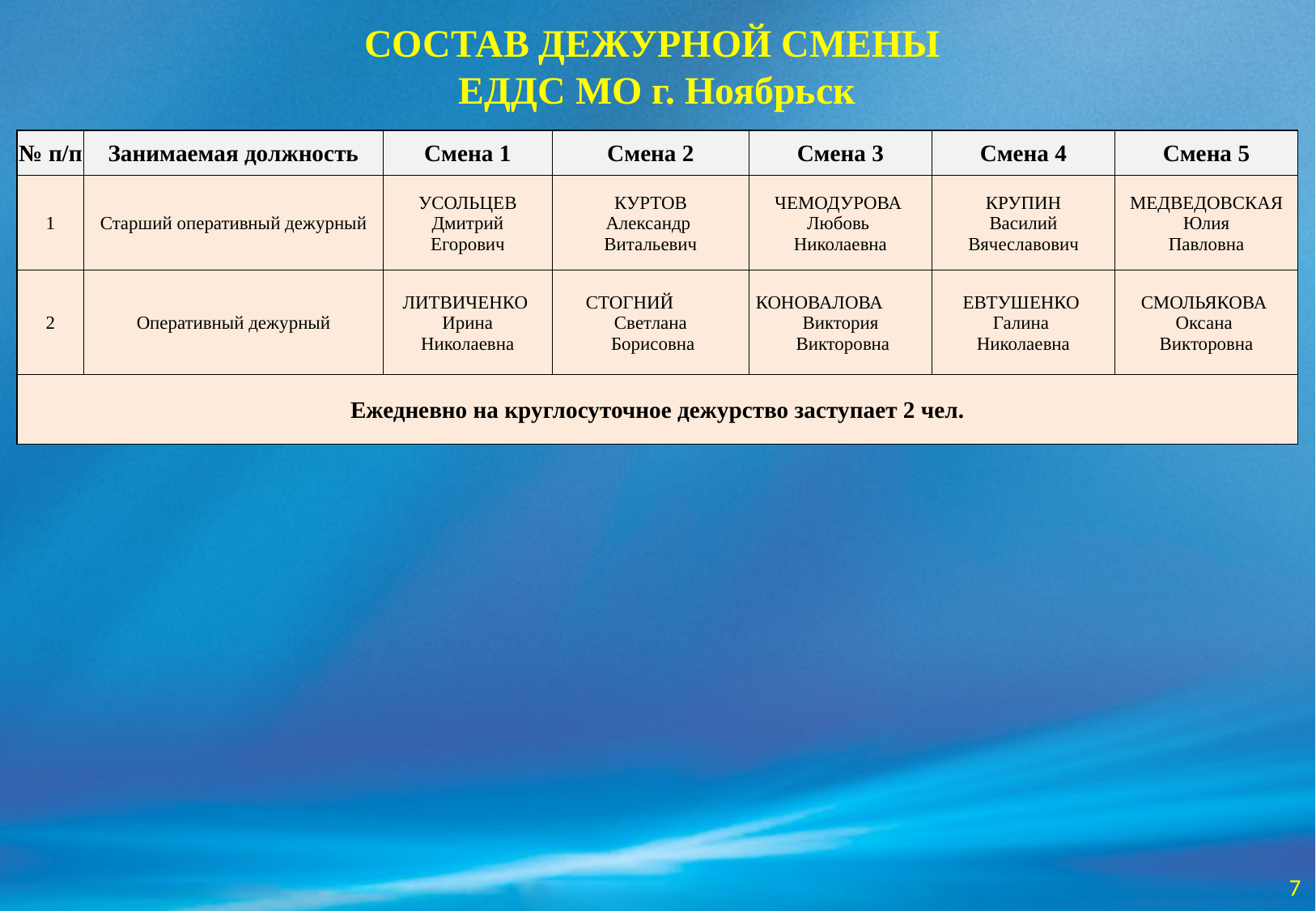

# СОСТАВ ДЕЖУРНОЙ СМЕНЫ ЕДДС МО г. Ноябрьск
| № п/п | Занимаемая должность | Смена 1 | Смена 2 | Смена 3 | Смена 4 | Смена 5 |
| --- | --- | --- | --- | --- | --- | --- |
| 1 | Старший оперативный дежурный | УСОЛЬЦЕВ Дмитрий Егорович | КУРТОВ Александр Витальевич | ЧЕМОДУРОВА Любовь Николаевна | КРУПИН Василий Вячеславович | МЕДВЕДОВСКАЯ Юлия Павловна |
| 2 | Оперативный дежурный | ЛИТВИЧЕНКО Ирина Николаевна | СТОГНИЙ Светлана Борисовна | КОНОВАЛОВА Виктория Викторовна | ЕВТУШЕНКО Галина Николаевна | СМОЛЬЯКОВА Оксана Викторовна |
| Ежедневно на круглосуточное дежурство заступает 2 чел. |  |  |  |  |  |  |
7